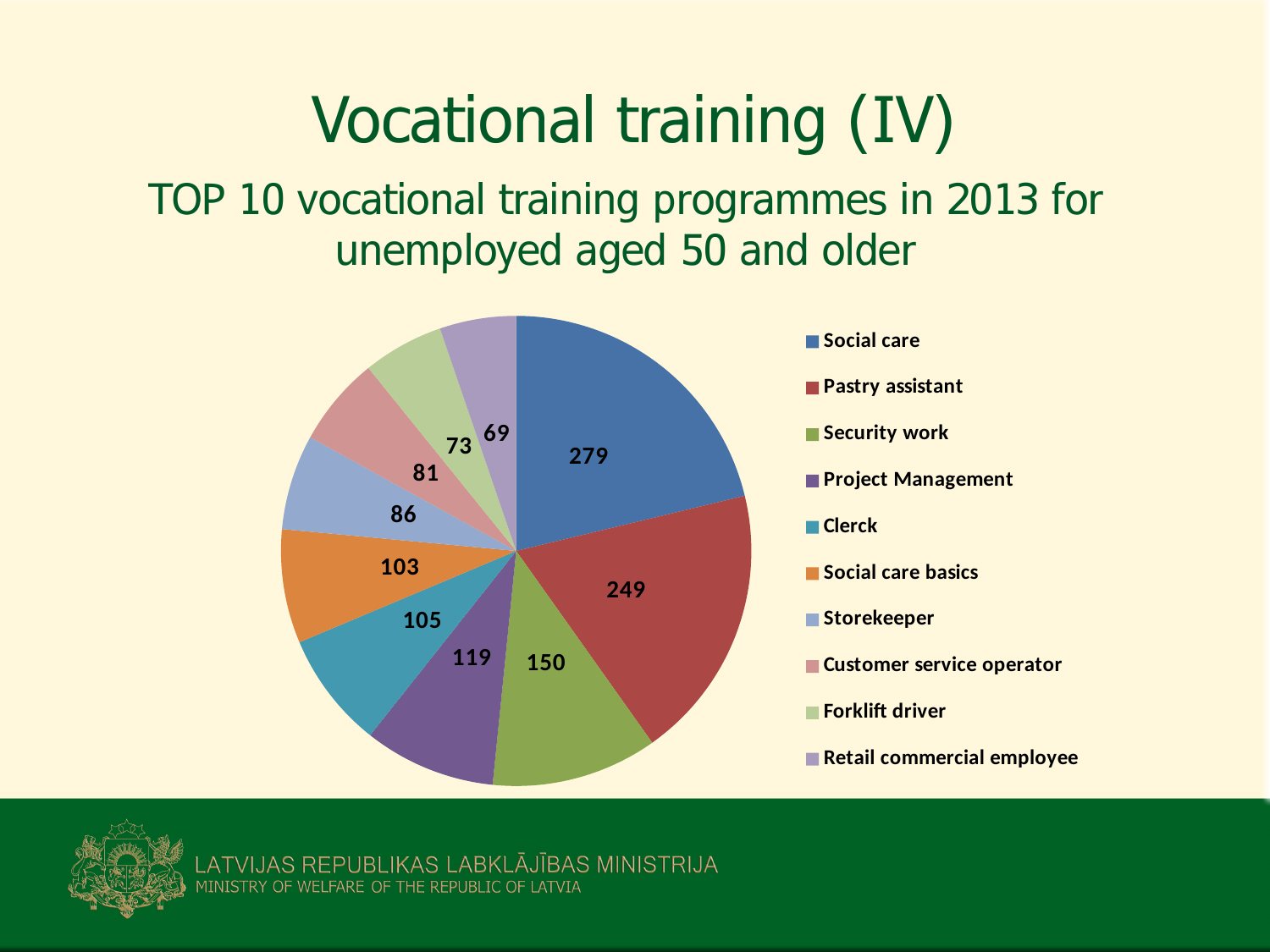

# Vocational training (IV)
TOP 10 vocational training programmes in 2013 for unemployed aged 50 and older

### Chart

| Category |  |
|---|---|
| Social care | 279.0 |
| Pastry assistant | 249.0 |
| Security work | 150.0 |
| Project Management | 119.0 |
| Clerck | 105.0 |
| Social care basics | 103.0 |
| Storekeeper | 86.0 |
| Customer service operator | 81.0 |
| Forklift driver | 73.0 |
| Retail commercial employee | 69.0 |